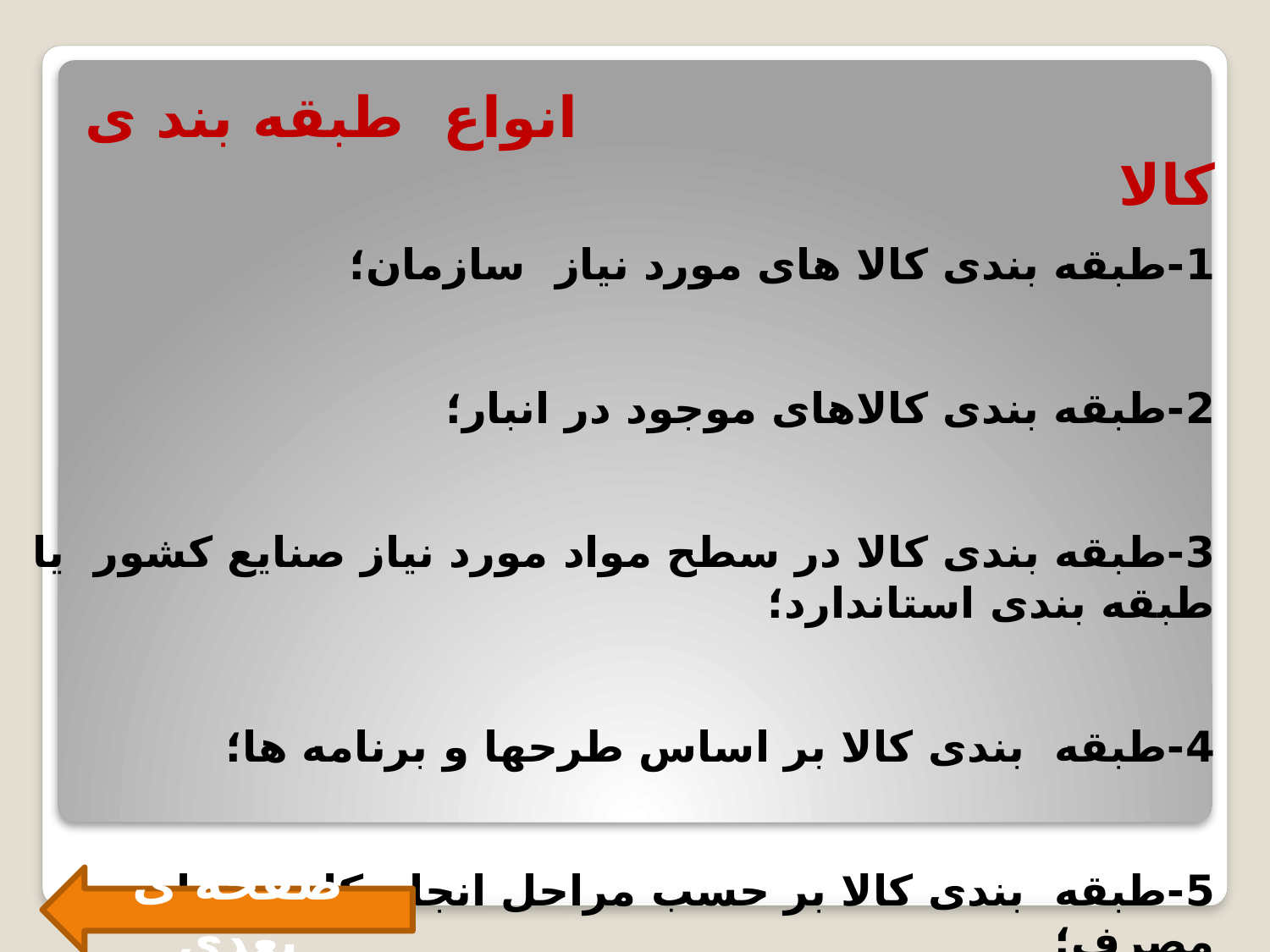

انواع  طبقه بند ی کالا
1-طبقه بندی كالا های مورد نیاز  سازمان؛

2-طبقه بندی كالاهای موجود در انبار؛

3-طبقه بندی كالا در سطح مواد مورد نیاز صنایع كشور  یا طبقه بندی استاندارد؛

4-طبقه  بندی كالا بر اساس طرحها و برنامه ها؛

5-طبقه  بندی كالا بر حسب مراحل انجام كار و زمان مصرف؛
صفحه ی بعدی